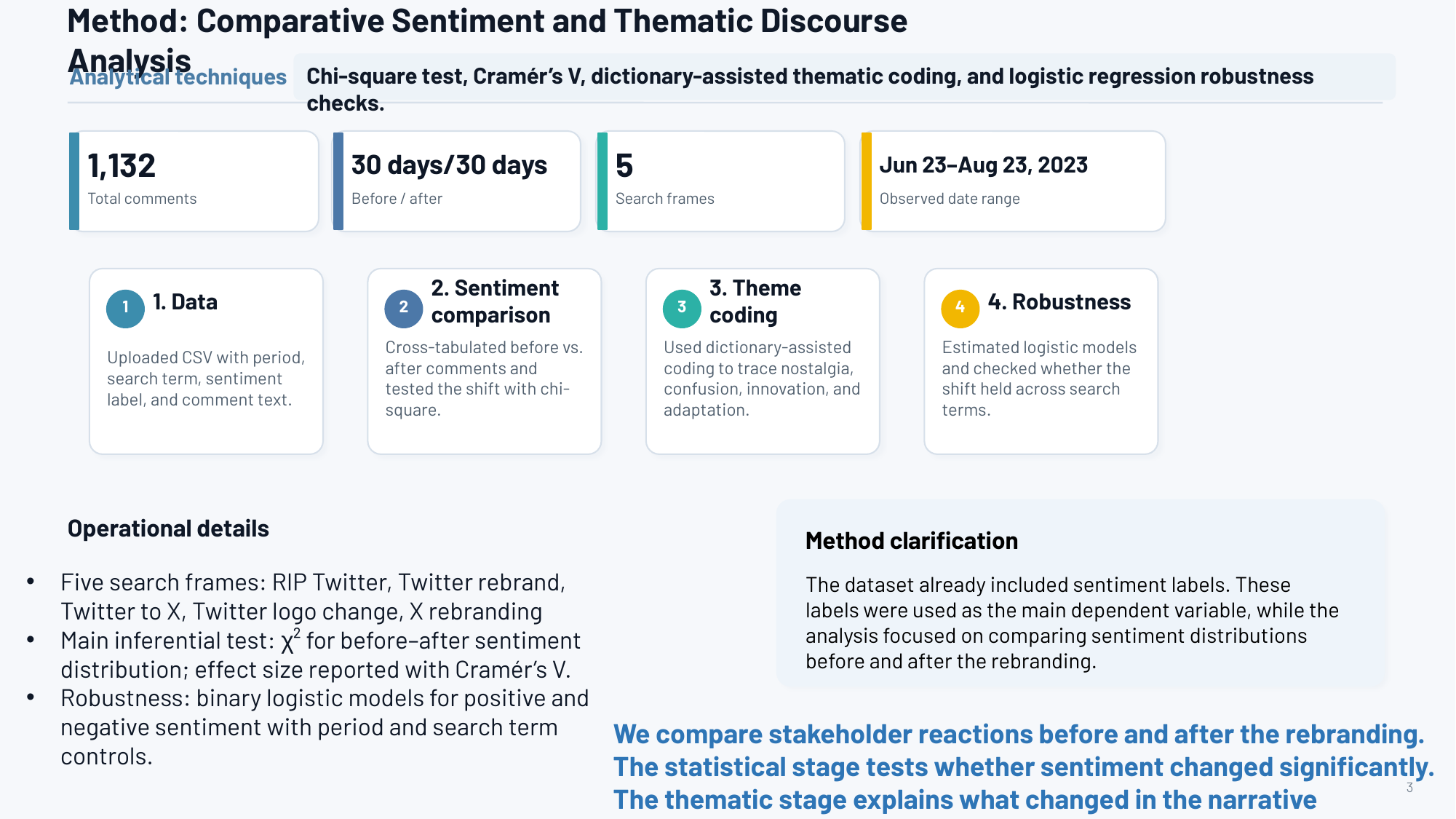

Method: Comparative Sentiment and Thematic Discourse Analysis
Chi-square test, Cramér’s V, dictionary-assisted thematic coding, and logistic regression robustness checks.
Analytical techniques

1,132
30 days/30 days
5
Jun 23–Aug 23, 2023
Total comments
Before / after
Search frames
Observed date range

1. Data
2. Sentiment comparison
3. Theme coding
4. Robustness

1
2
3
4
Uploaded CSV with period, search term, sentiment label, and comment text.
Cross-tabulated before vs. after comments and tested the shift with chi-square.
Used dictionary-assisted coding to trace nostalgia, confusion, innovation, and adaptation.
Estimated logistic models and checked whether the shift held across search terms.

Operational details
Method clarification

The dataset already included sentiment labels. These labels were used as the main dependent variable, while the analysis focused on comparing sentiment distributions before and after the rebranding.

Five search frames: RIP Twitter, Twitter rebrand, Twitter to X, Twitter logo change, X rebranding
Main inferential test: χ² for before–after sentiment distribution; effect size reported with Cramér’s V.
Robustness: binary logistic models for positive and negative sentiment with period and search term controls.

.
We compare stakeholder reactions before and after the rebranding.
The statistical stage tests whether sentiment changed significantly.
The thematic stage explains what changed in the narrative

3